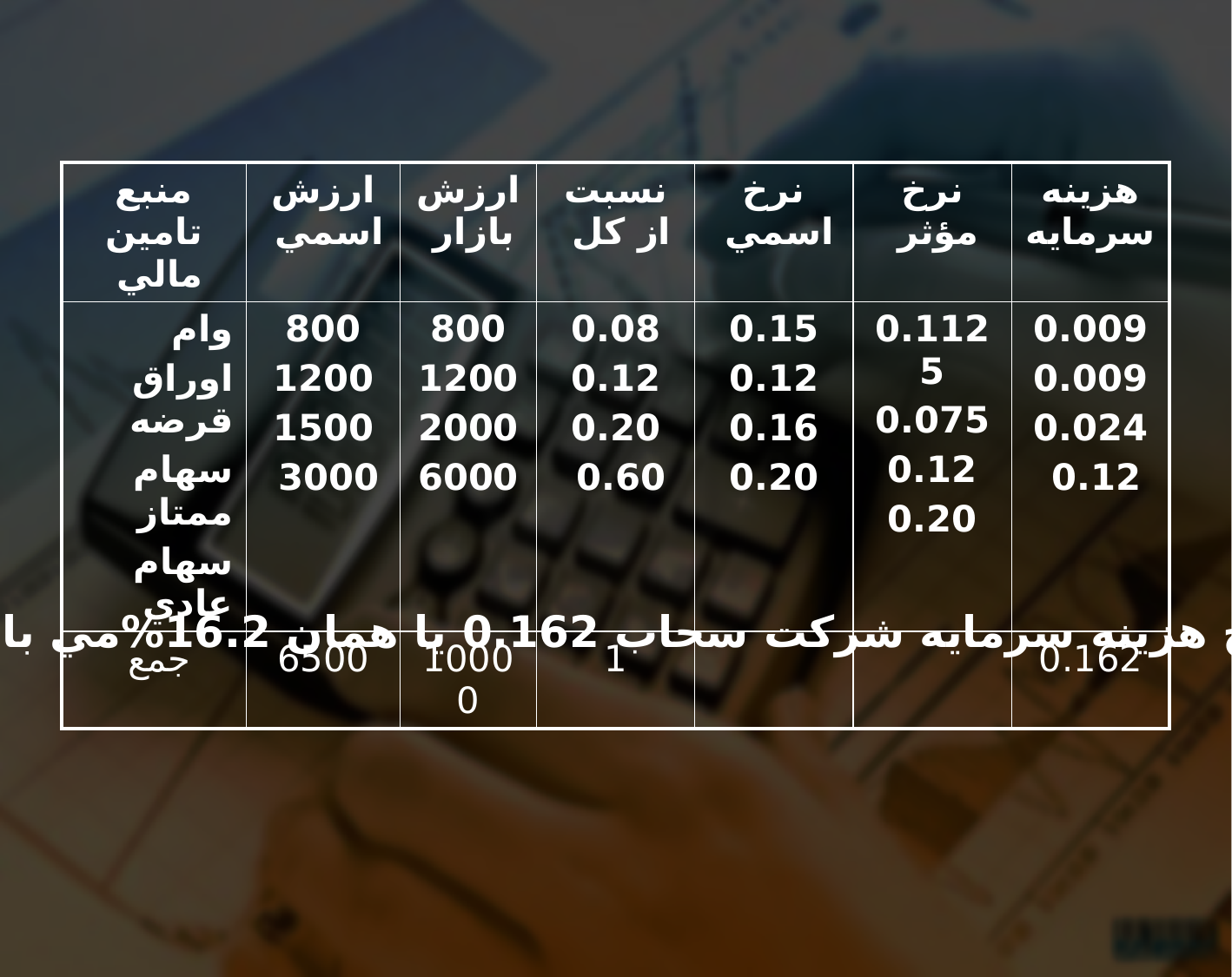

| منبع تامين مالي | ارزش اسمي | ارزش بازار | نسبت از كل | نرخ اسمي | نرخ مؤثر | هزينه سرمايه |
| --- | --- | --- | --- | --- | --- | --- |
| وام اوراق قرضه سهام ممتاز سهام عادي | 800 1200 1500 3000 | 800 1200 2000 6000 | 0.08 0.12 0.20 0.60 | 0.15 0.12 0.16 0.20 | 0.1125 0.075 0.12 0.20 | 0.009 0.009 0.024 0.12 |
| جمع | 6500 | 10000 | 1 |  |  | 0.162 |
لذا نرخ هزينه سرمايه شركت سحاب 0.162 يا همان 16.2%مي باشد.